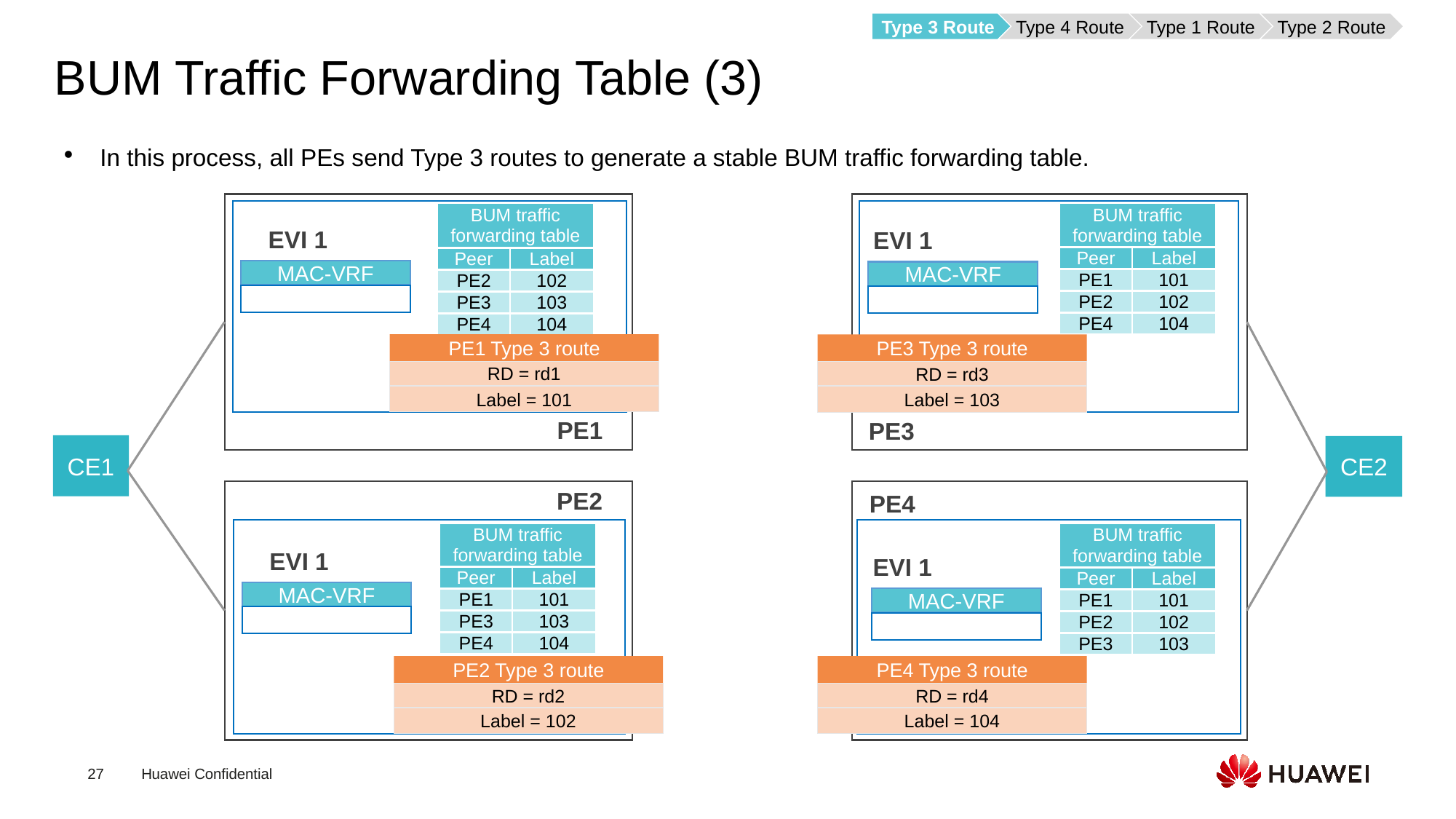

Type 3 Route
Type 4 Route
Type 1 Route
Type 2 Route
# BUM Traffic Forwarding Table (3)
In this process, all PEs send Type 3 routes to generate a stable BUM traffic forwarding table.

| BUM traffic forwarding table |  |
| --- | --- |
| Peer | Label |
| PE2 | 102 |
| PE3 | 103 |
| PE4 | 104 |
| BUM traffic forwarding table |  |
| --- | --- |
| Peer | Label |
| PE1 | 101 |
| PE2 | 102 |
| PE4 | 104 |
EVI 1
EVI 1
MAC-VRF
MAC-VRF

PE1 Type 3 route
RD = rd1
Label = 101
PE3 Type 3 route
RD = rd3
Label = 103
PE1
PE3
CE1
CE2
PE2

PE4

| BUM traffic forwarding table |  |
| --- | --- |
| Peer | Label |
| PE1 | 101 |
| PE3 | 103 |
| PE4 | 104 |
| BUM traffic forwarding table |  |
| --- | --- |
| Peer | Label |
| PE1 | 101 |
| PE2 | 102 |
| PE3 | 103 |
EVI 1
EVI 1
MAC-VRF
MAC-VRF

PE2 Type 3 route
RD = rd2
Label = 102
PE4 Type 3 route
RD = rd4
Label = 104